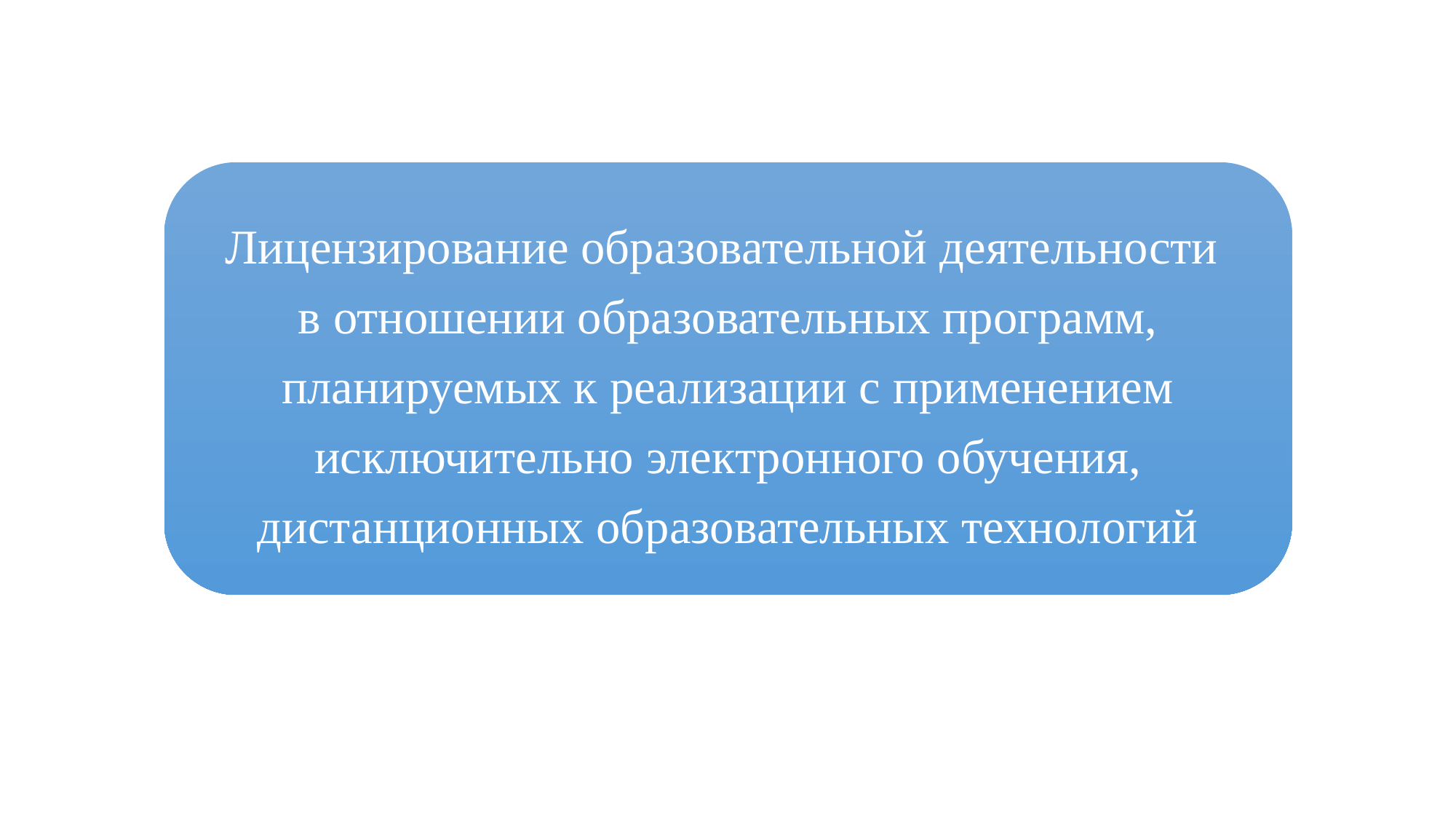

Лицензирование образовательной деятельности
в отношении образовательных программ, планируемых к реализации с применением исключительно электронного обучения, дистанционных образовательных технологий